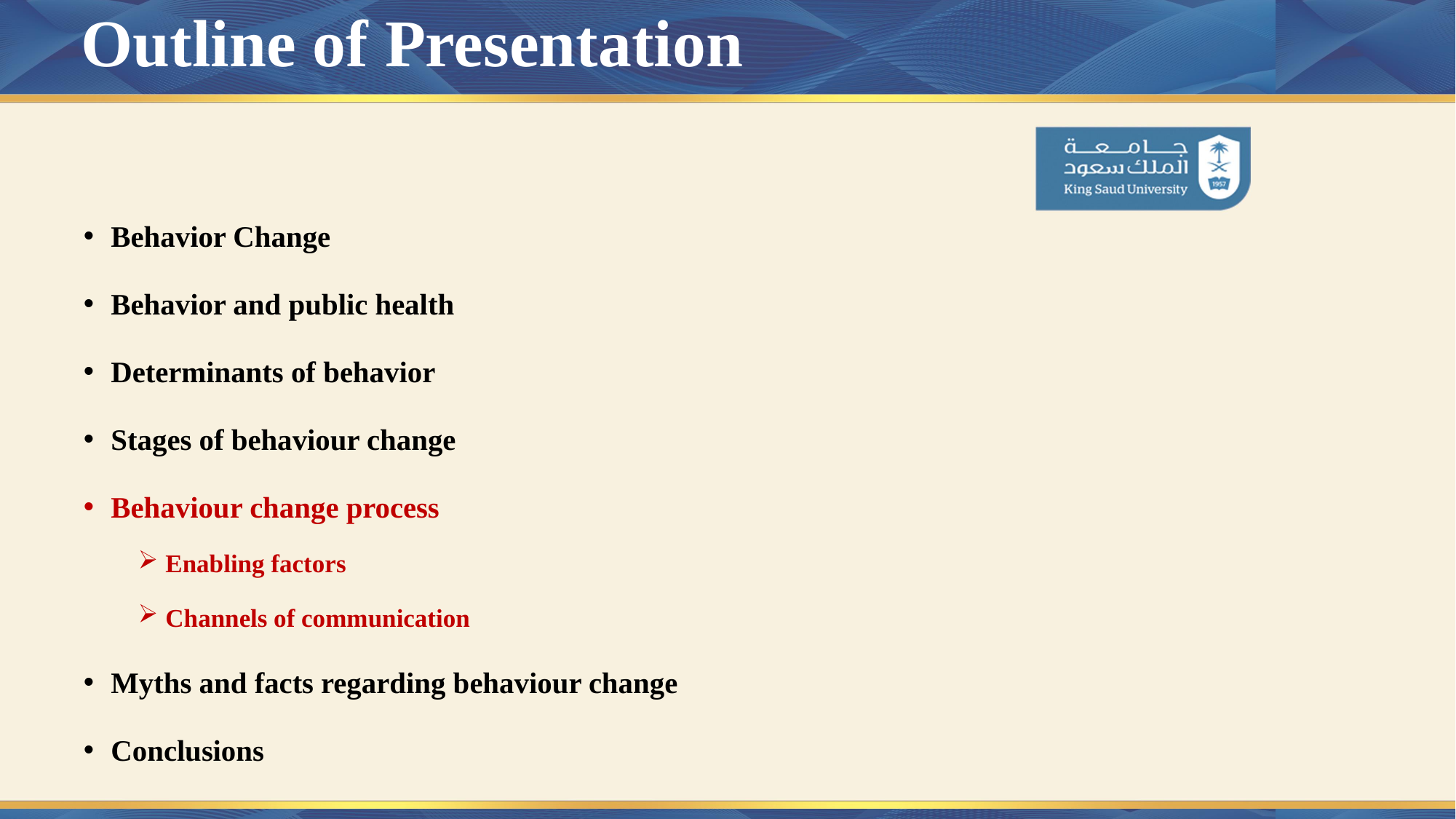

# Outline of Presentation
Behavior Change
Behavior and public health
Determinants of behavior
Stages of behaviour change
Behaviour change process
Enabling factors
Channels of communication
Myths and facts regarding behaviour change
Conclusions